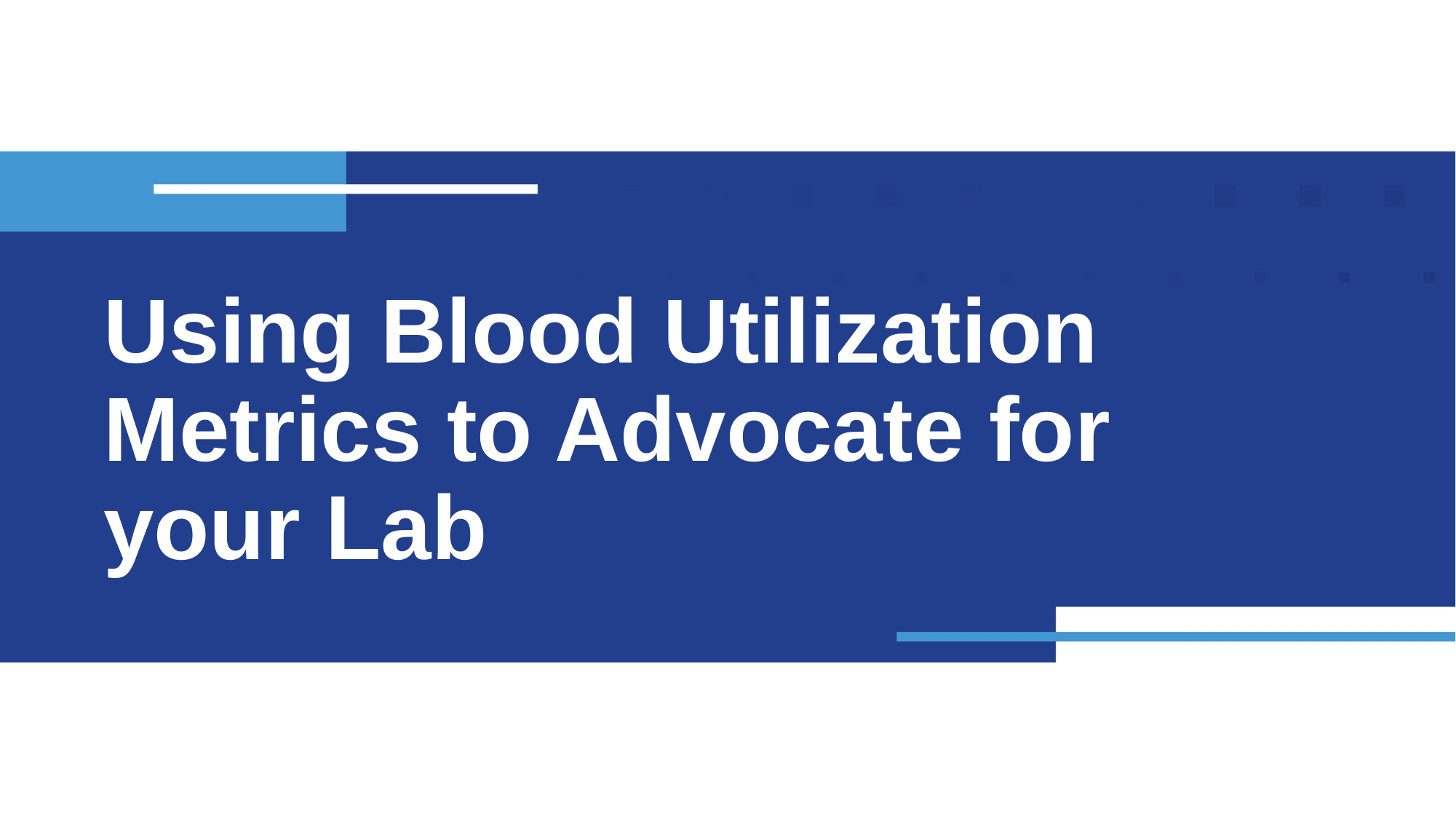

# Using Blood Utilization Metrics to Advocate for your Lab